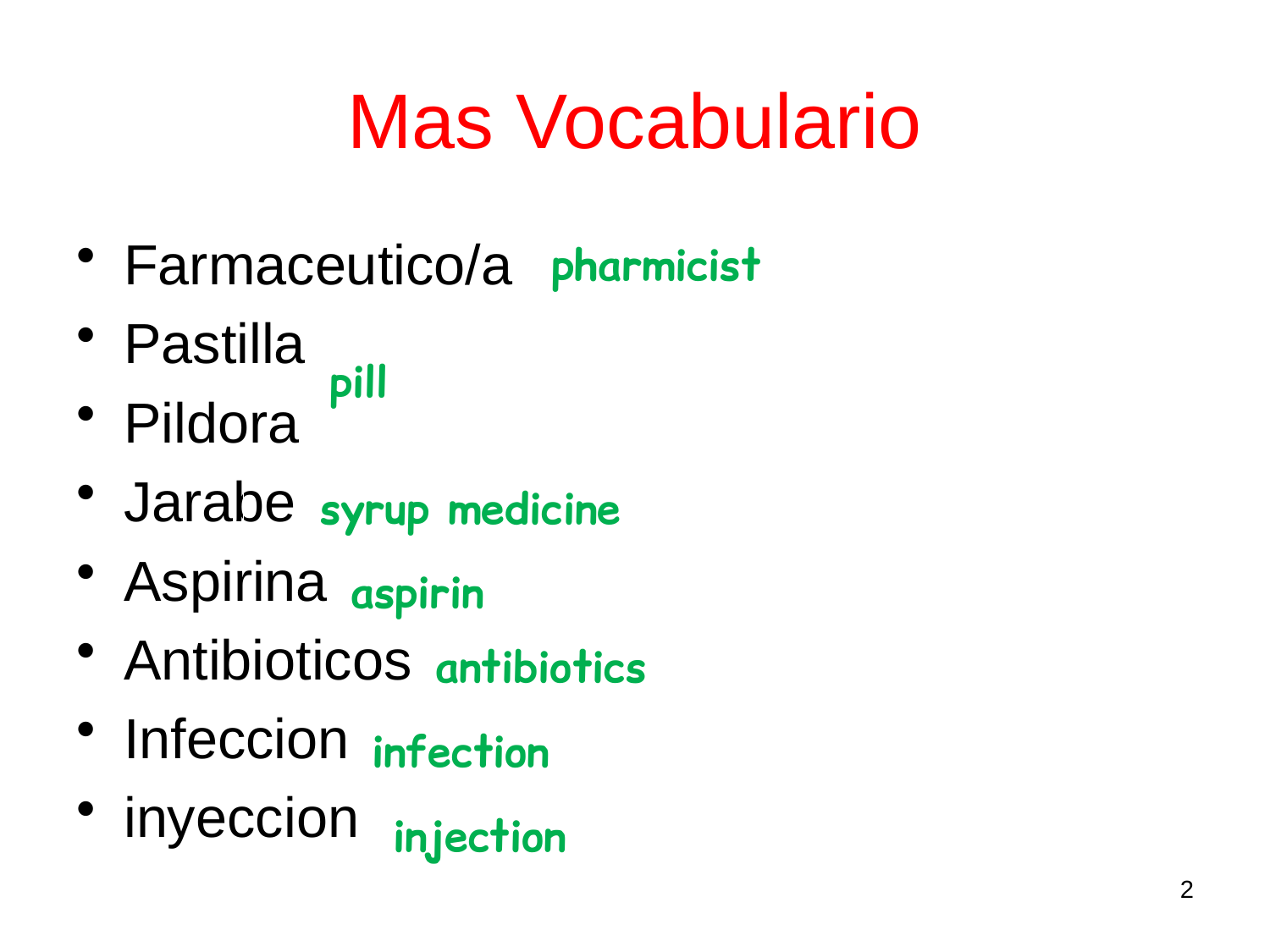

# Mas Vocabulario
Farmaceutico/a
Pastilla
Pildora
Jarabe
Aspirina
Antibioticos
Infeccion
inyeccion
pharmicist
pill
syrup medicine
aspirin
antibiotics
infection
injection
2